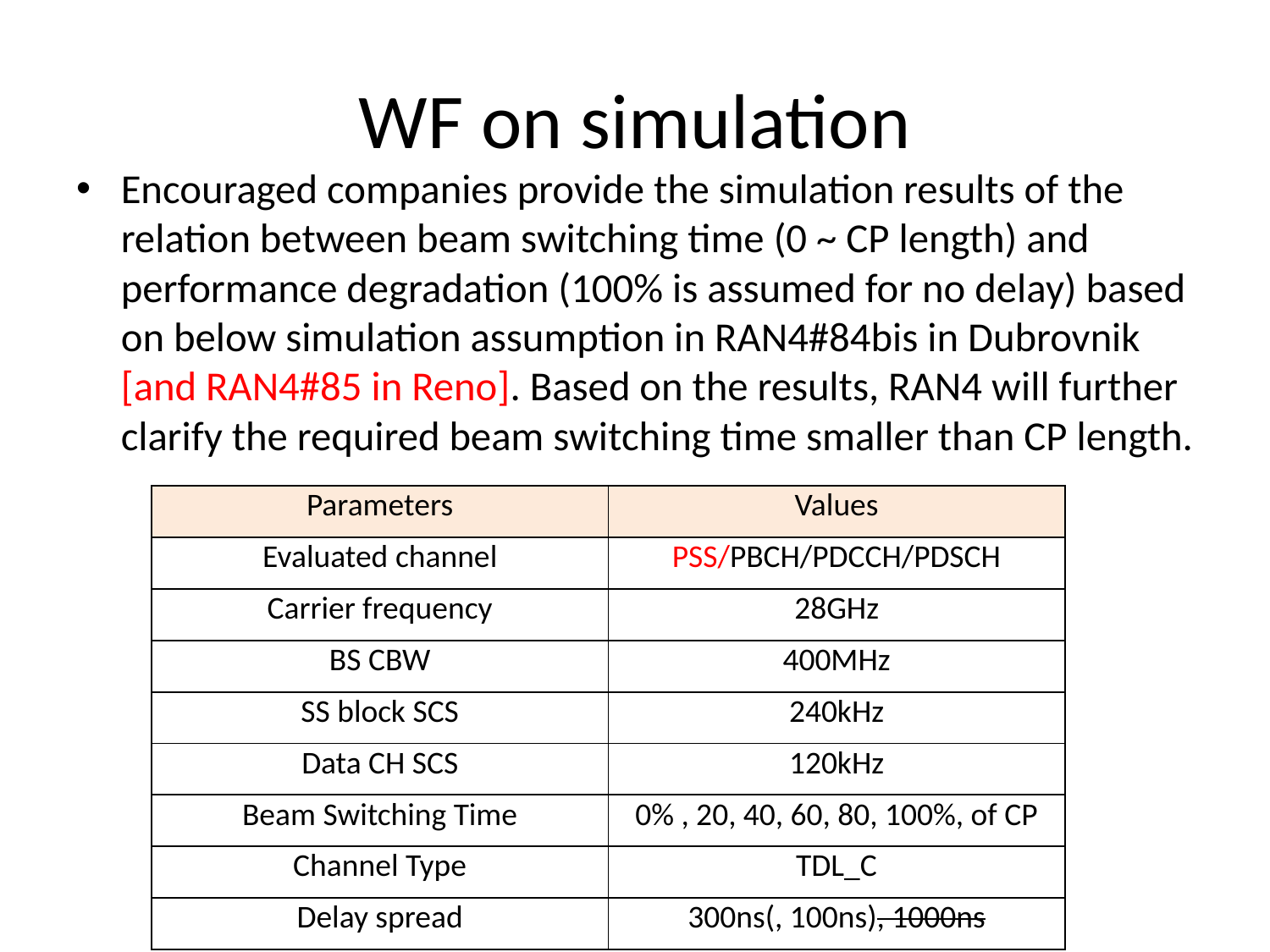

# WF on simulation
Encouraged companies provide the simulation results of the relation between beam switching time (0 ~ CP length) and performance degradation (100% is assumed for no delay) based on below simulation assumption in RAN4#84bis in Dubrovnik [and RAN4#85 in Reno]. Based on the results, RAN4 will further clarify the required beam switching time smaller than CP length.

| Parameters | Values |
| --- | --- |
| Evaluated channel | PSS/PBCH/PDCCH/PDSCH |
| Carrier frequency | 28GHz |
| BS CBW | 400MHz |
| SS block SCS | 240kHz |
| Data CH SCS | 120kHz |
| Beam Switching Time | 0% , 20, 40, 60, 80, 100%, of CP |
| Channel Type | TDL\_C |
| Delay spread | 300ns(, 100ns), 1000ns |